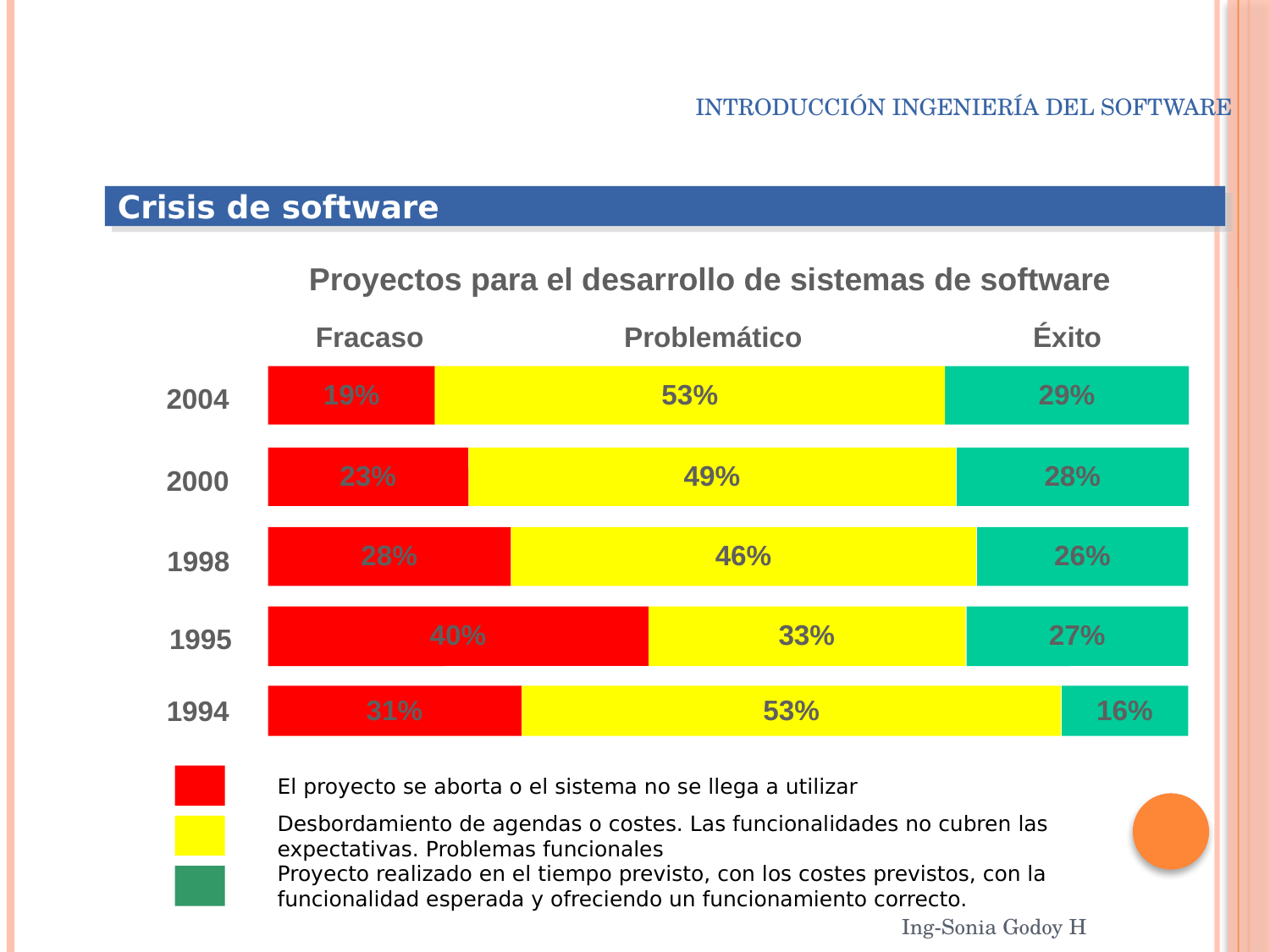

# Introducción Ingeniería del Software
Crisis de software
Proyectos para el desarrollo de sistemas de software
Fracaso
Problemático
Éxito

19%

53%

29%
2004

23%

49%

28%
2000

28%

46%

26%
1998

40%

33%

27%
1995

31%

53%

16%
1994

El proyecto se aborta o el sistema no se llega a utilizar
Desbordamiento de agendas o costes. Las funcionalidades no cubren las expectativas. Problemas funcionales

Proyecto realizado en el tiempo previsto, con los costes previstos, con la funcionalidad esperada y ofreciendo un funcionamiento correcto.

Ing-Sonia Godoy H